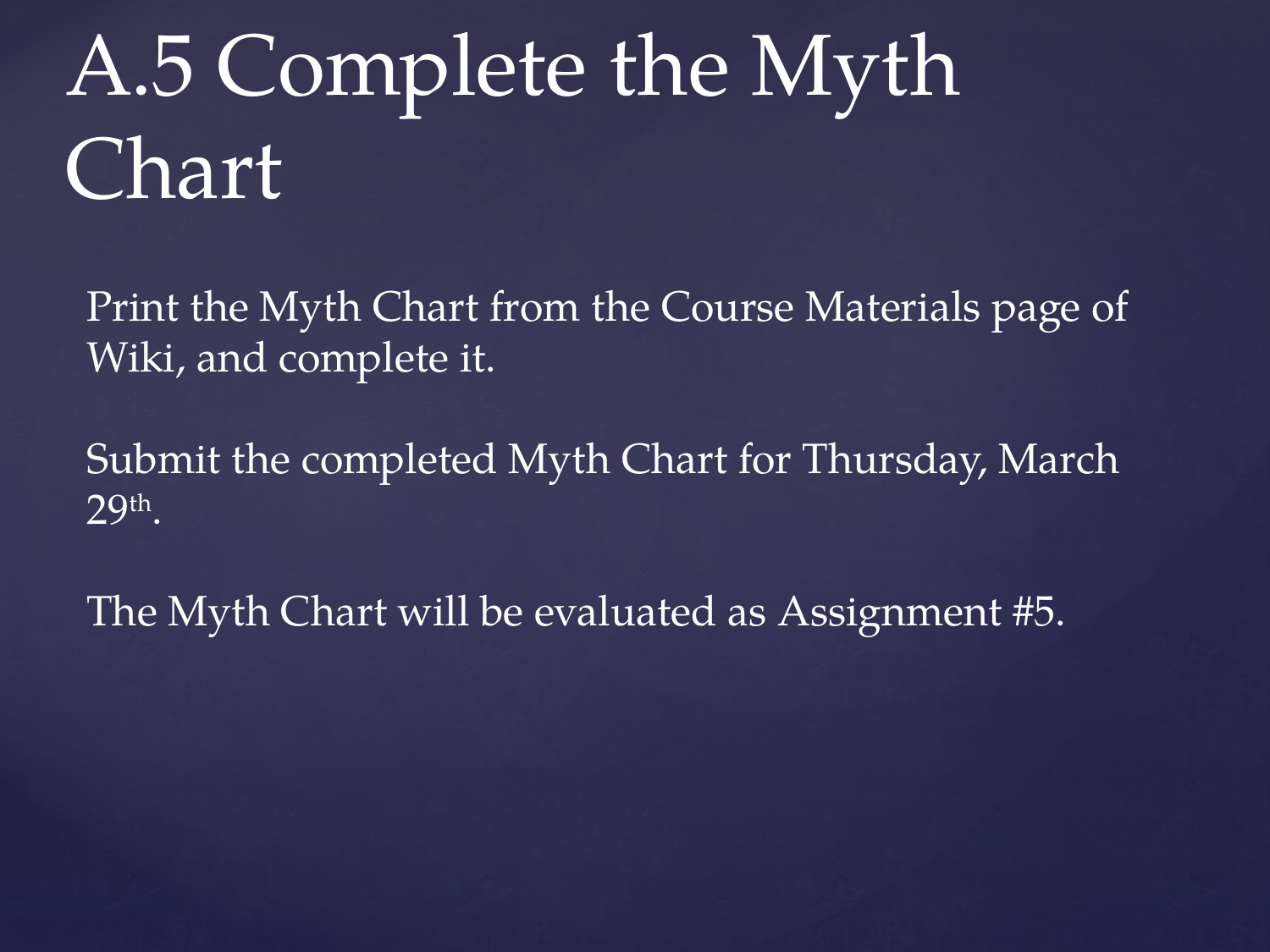

# Homework: A.5 Complete the Myth Chart

Print the Myth Chart from the Course Materials page of Wiki, and complete it.

Submit the completed Myth Chart for Thursday, March 29th.

The Myth Chart will be evaluated as Assignment #5.